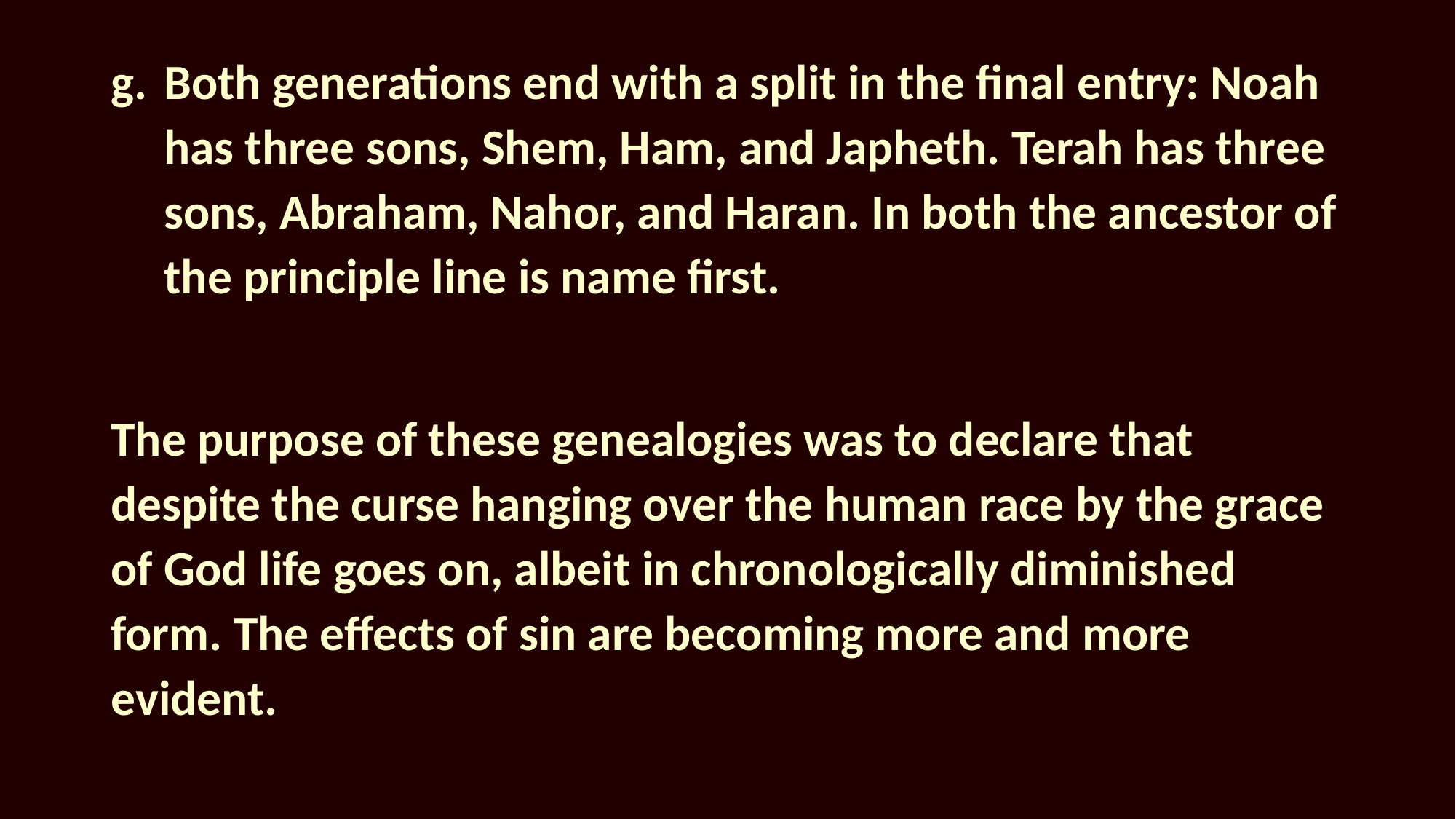

Both generations end with a split in the final entry: Noah has three sons, Shem, Ham, and Japheth. Terah has three sons, Abraham, Nahor, and Haran. In both the ancestor of the principle line is name first.

The purpose of these genealogies was to declare that despite the curse hanging over the human race by the grace of God life goes on, albeit in chronologically diminished form. The effects of sin are becoming more and more evident.